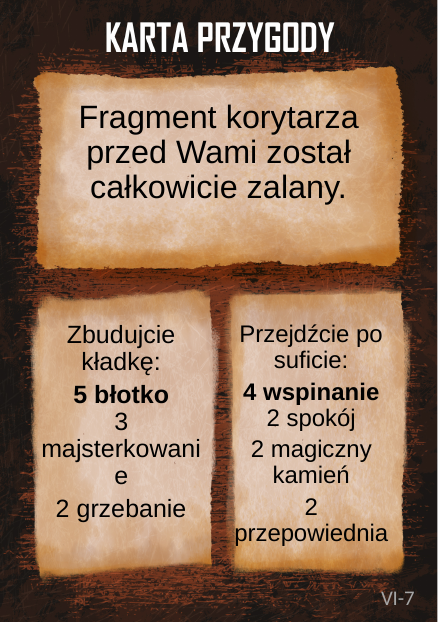

# Fragment korytarza przed Wami został całkowicie zalany.
Zbudujcie kładkę:
5 błotko
3 majsterkowanie
2 grzebanie
Przejdźcie po suficie:
4 wspinanie
2 spokój
2 magiczny kamień
2 przepowiednia
VI-7